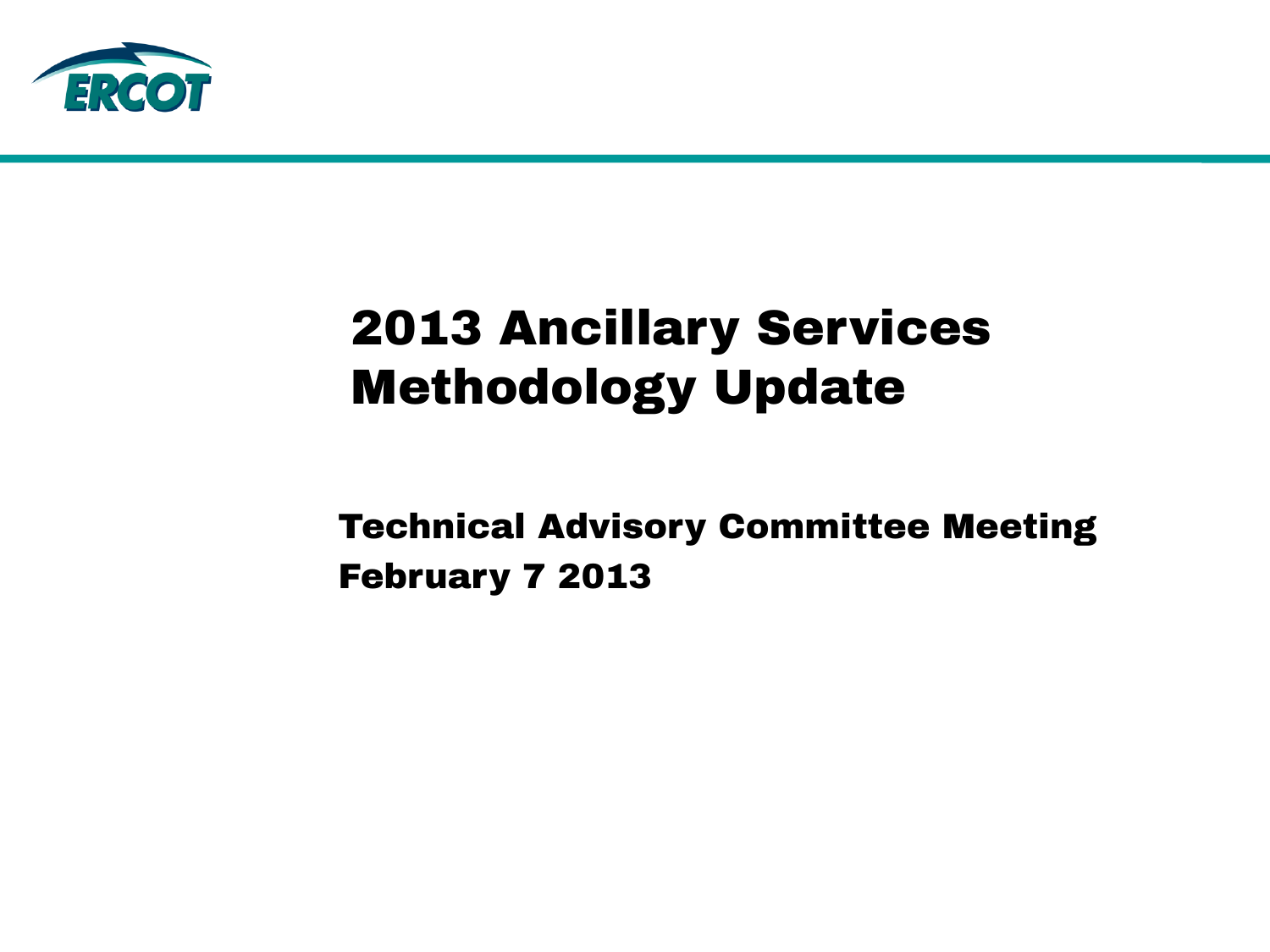

# 2013 Ancillary Services Methodology Update
Technical Advisory Committee Meeting
February 7 2013